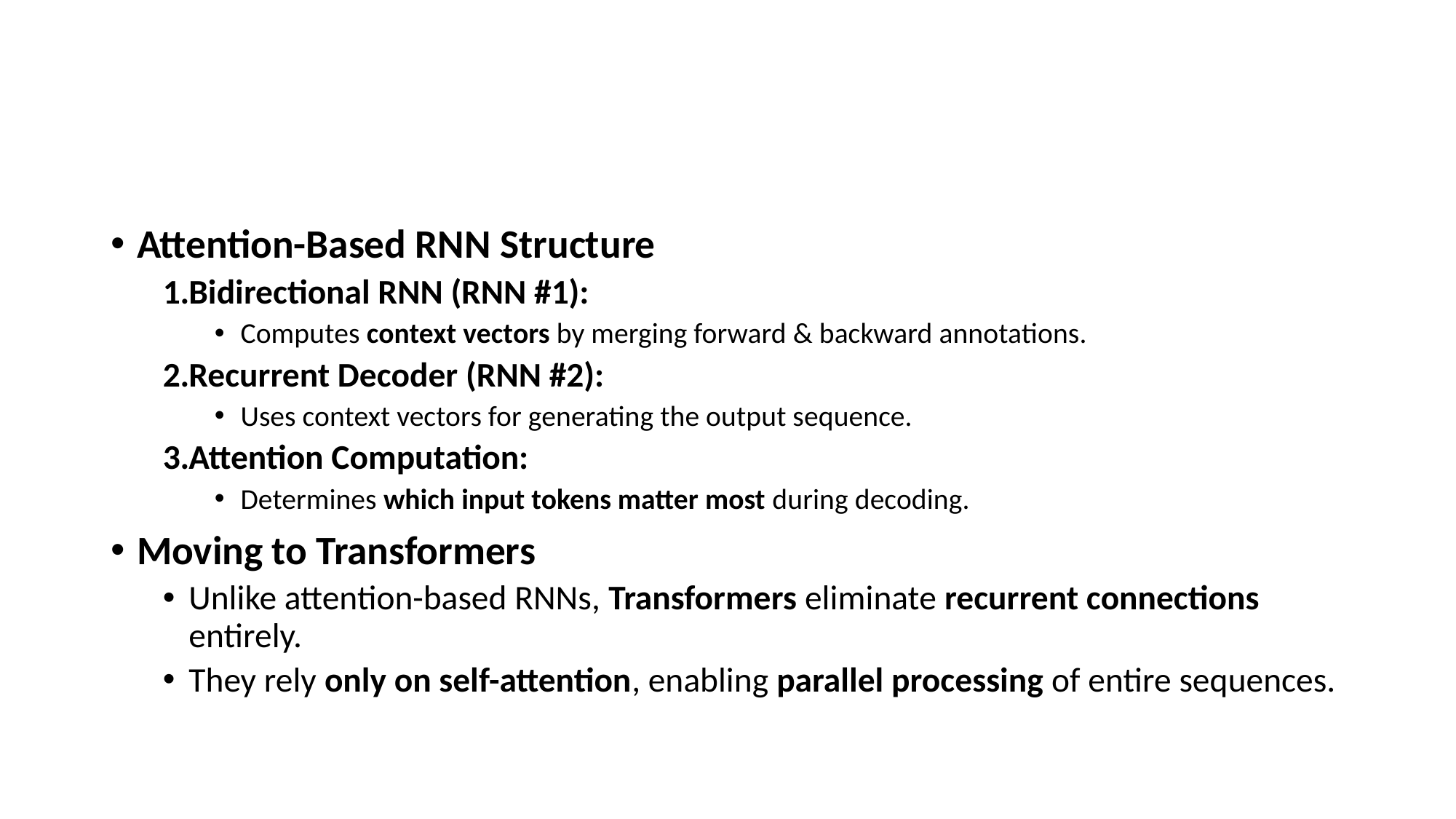

#
Attention-Based RNN Structure
Bidirectional RNN (RNN #1):
Computes context vectors by merging forward & backward annotations.
Recurrent Decoder (RNN #2):
Uses context vectors for generating the output sequence.
Attention Computation:
Determines which input tokens matter most during decoding.
Moving to Transformers
Unlike attention-based RNNs, Transformers eliminate recurrent connections entirely.
They rely only on self-attention, enabling parallel processing of entire sequences.